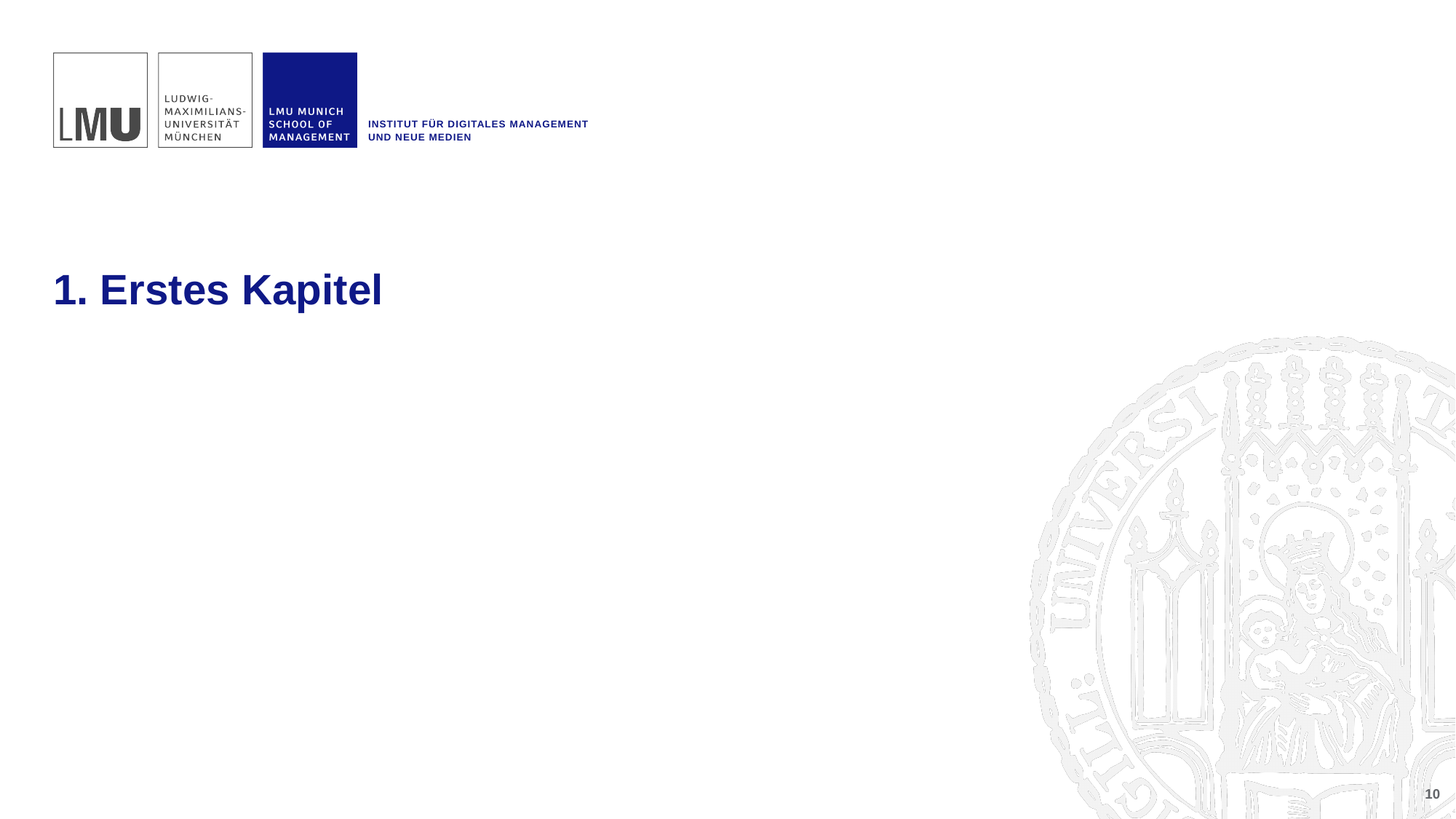

Institut für Digitales Management und Neue Medien
1. Erstes Kapitel

10